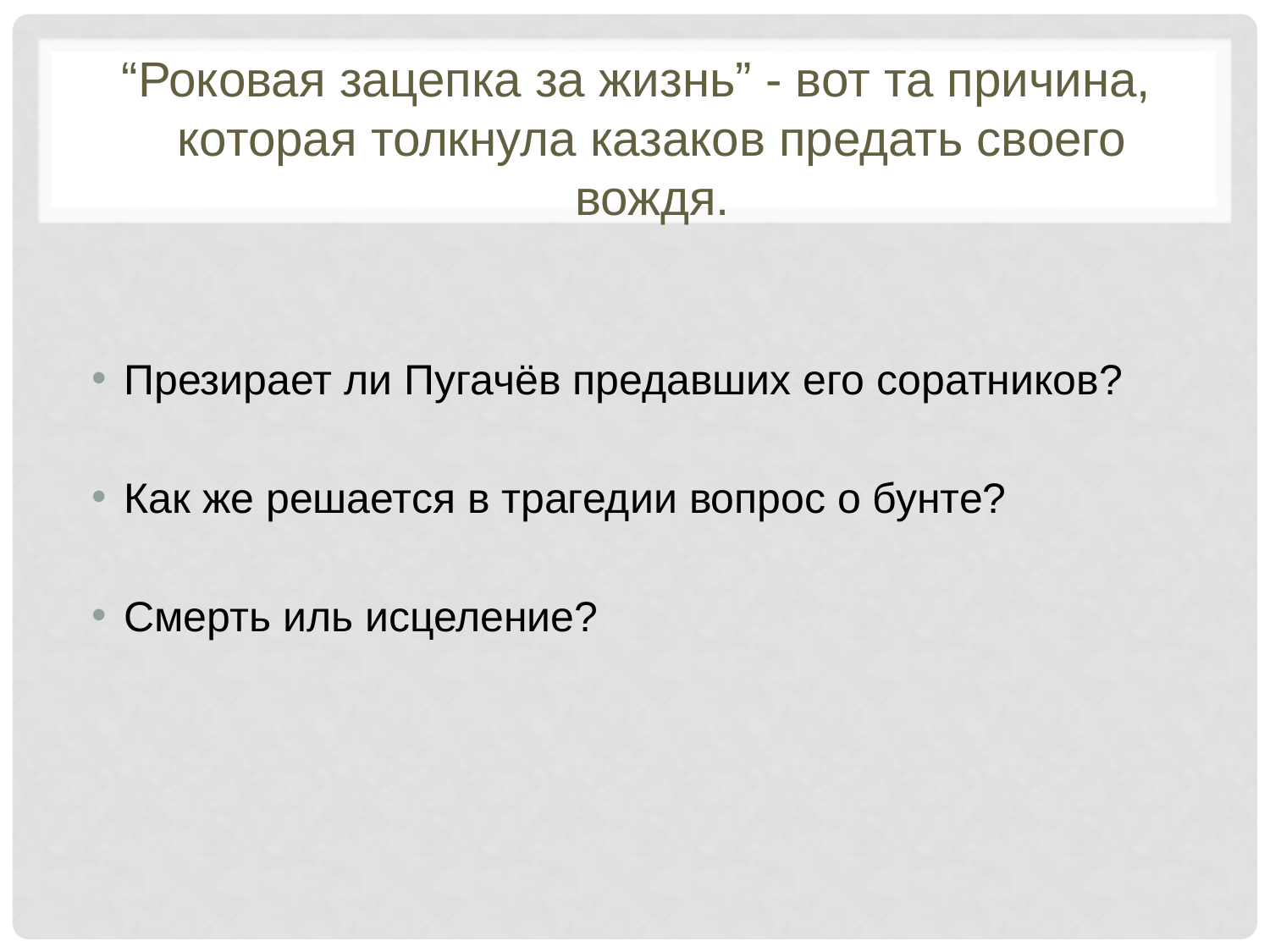

# “Роковая зацепка за жизнь” - вот та причина, которая толкнула казаков предать своего вождя.
Презирает ли Пугачёв предавших его соратников?

Как же решается в трагедии вопрос о бунте?

Смерть иль исцеление?